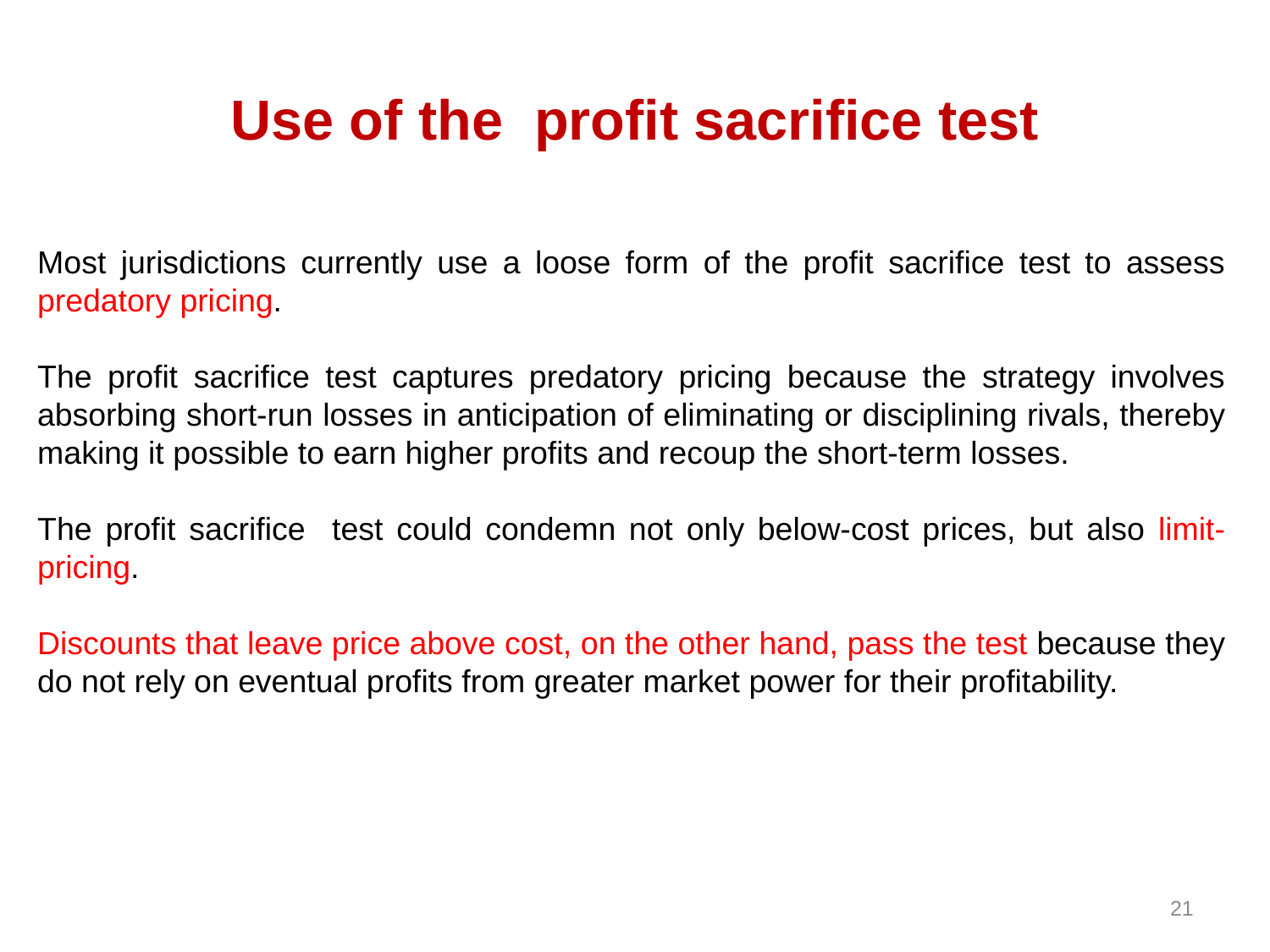

# Use of the  profit sacrifice test
Most jurisdictions currently use a loose form of the profit sacrifice test to assess predatory pricing.

The profit sacrifice test captures predatory pricing because the strategy involves absorbing short-run losses in anticipation of eliminating or disciplining rivals, thereby making it possible to earn higher profits and recoup the short-term losses.

The profit sacrifice  test could condemn not only below-cost prices, but also limit-pricing.

Discounts that leave price above cost, on the other hand, pass the test because they do not rely on eventual profits from greater market power for their profitability.

21